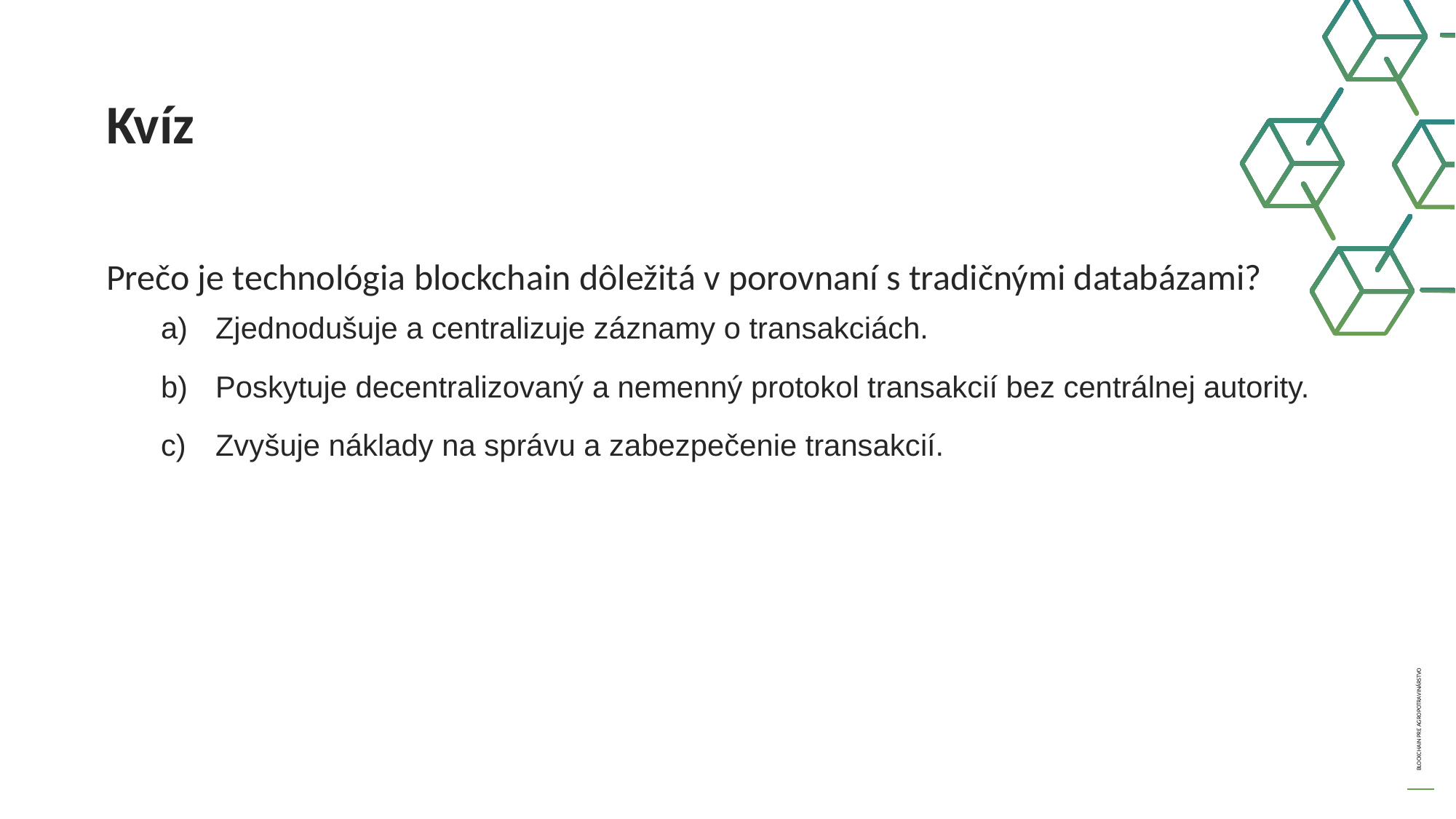

Kvíz
Prečo je technológia blockchain dôležitá v porovnaní s tradičnými databázami?
Zjednodušuje a centralizuje záznamy o transakciách.
Poskytuje decentralizovaný a nemenný protokol transakcií bez centrálnej autority.
Zvyšuje náklady na správu a zabezpečenie transakcií.